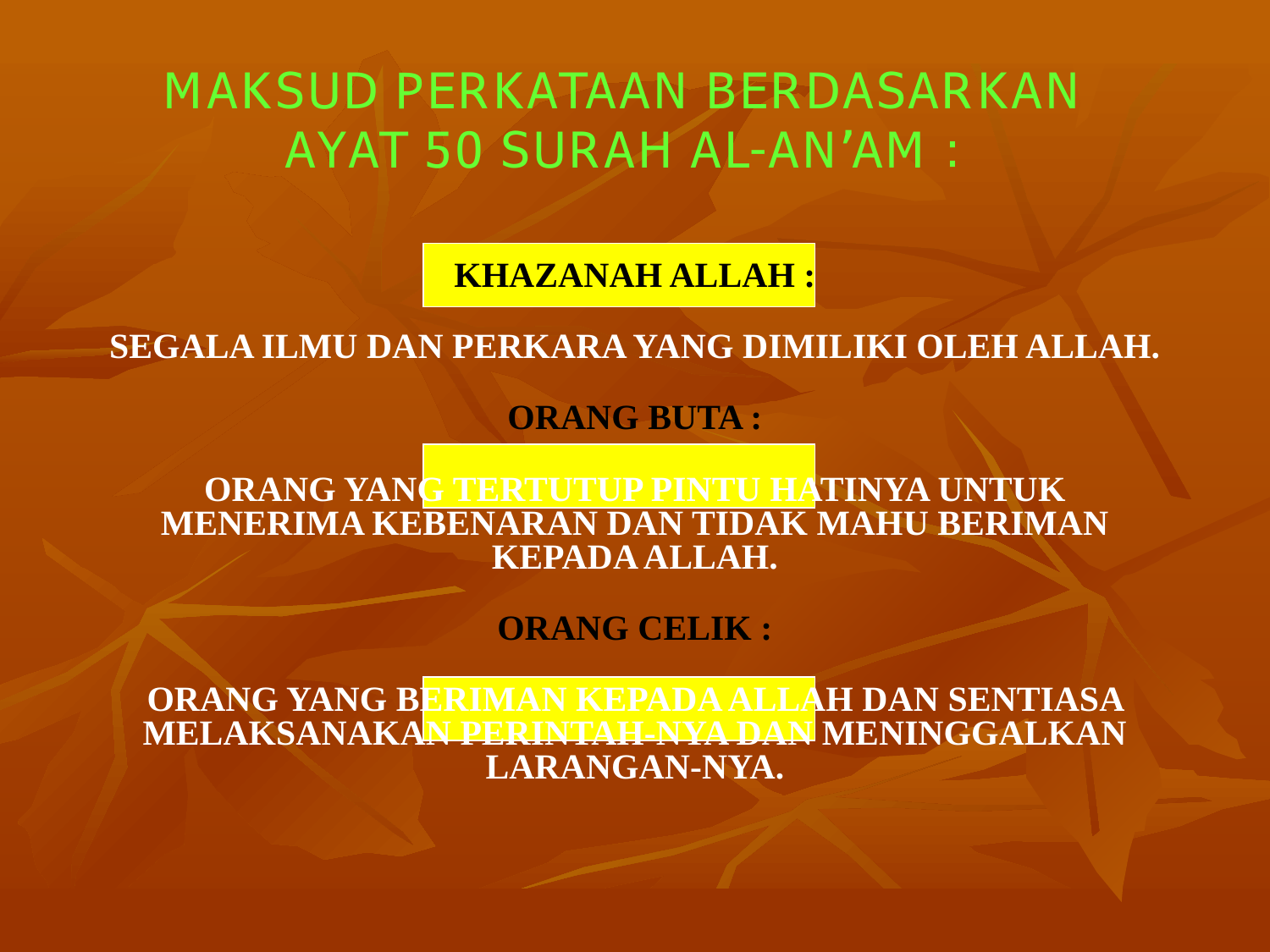

# MAKSUD PERKATAAN BERDASARKAN AYAT 50 SURAH AL-AN’AM :

KHAZANAH ALLAH :

SEGALA ILMU DAN PERKARA YANG DIMILIKI OLEH ALLAH.

ORANG BUTA :

ORANG YANG TERTUTUP PINTU HATINYA UNTUK MENERIMA KEBENARAN DAN TIDAK MAHU BERIMAN KEPADA ALLAH.

ORANG CELIK :

ORANG YANG BERIMAN KEPADA ALLAH DAN SENTIASA MELAKSANAKAN PERINTAH-NYA DAN MENINGGALKAN LARANGAN-NYA.